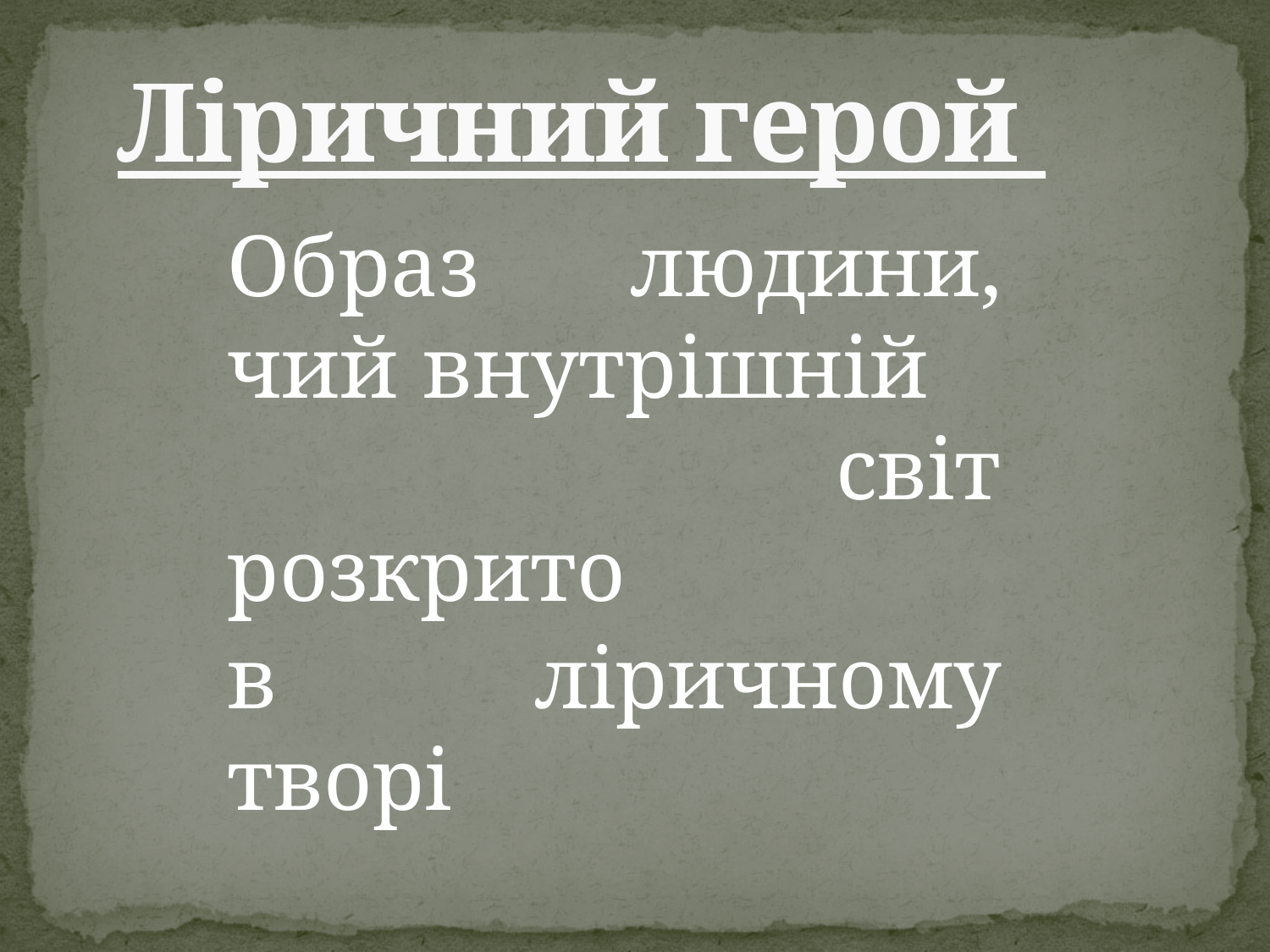

# Ліричний герой
Образ людини, чий внутрішній                світ розкрито
в  ліричному творі